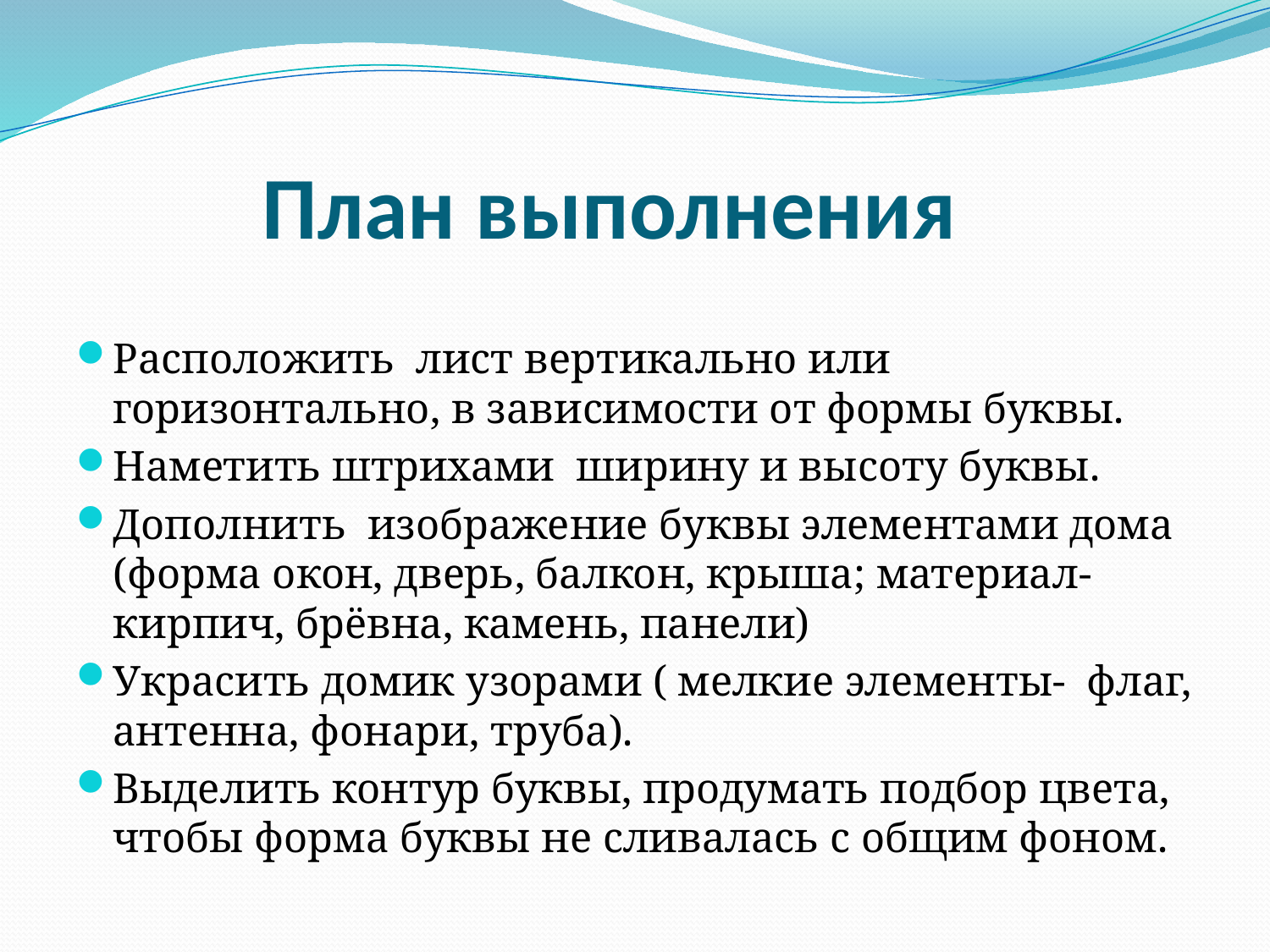

# План выполнения

Расположить  лист вертикально или горизонтально, в зависимости от формы буквы.
Наметить штрихами  ширину и высоту буквы.
Дополнить  изображение буквы элементами дома (форма окон, дверь, балкон, крыша; материал- кирпич, брёвна, камень, панели)
Украсить домик узорами ( мелкие элементы-  флаг, антенна, фонари, труба).
Выделить контур буквы, продумать подбор цвета, чтобы форма буквы не сливалась с общим фоном.